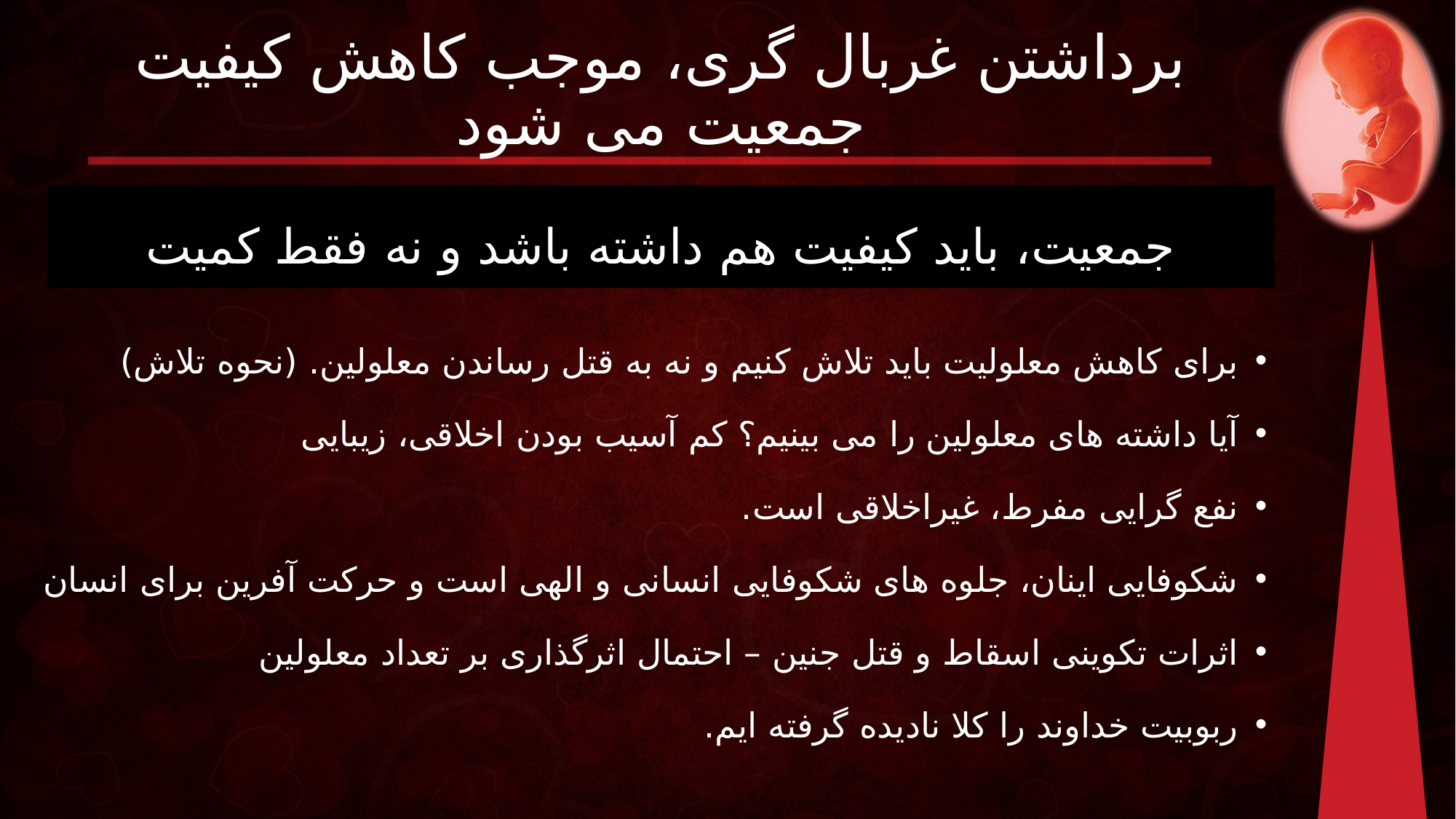

# برداشتن غربال گری، موجب کاهش کیفیت جمعیت می شود
جمعیت، باید کیفیت هم داشته باشد و نه فقط کمیت
برای کاهش معلولیت باید تلاش کنیم و نه به قتل رساندن معلولین. (نحوه تلاش)
آیا داشته های معلولین را می بینیم؟ کم آسیب بودن اخلاقی، زیبایی
نفع گرایی مفرط، غیراخلاقی است.
شکوفایی اینان، جلوه های شکوفایی انسانی و الهی است و حرکت آفرین برای انسان
اثرات تکوینی اسقاط و قتل جنین – احتمال اثرگذاری بر تعداد معلولین
ربوبیت خداوند را کلا نادیده گرفته ایم.